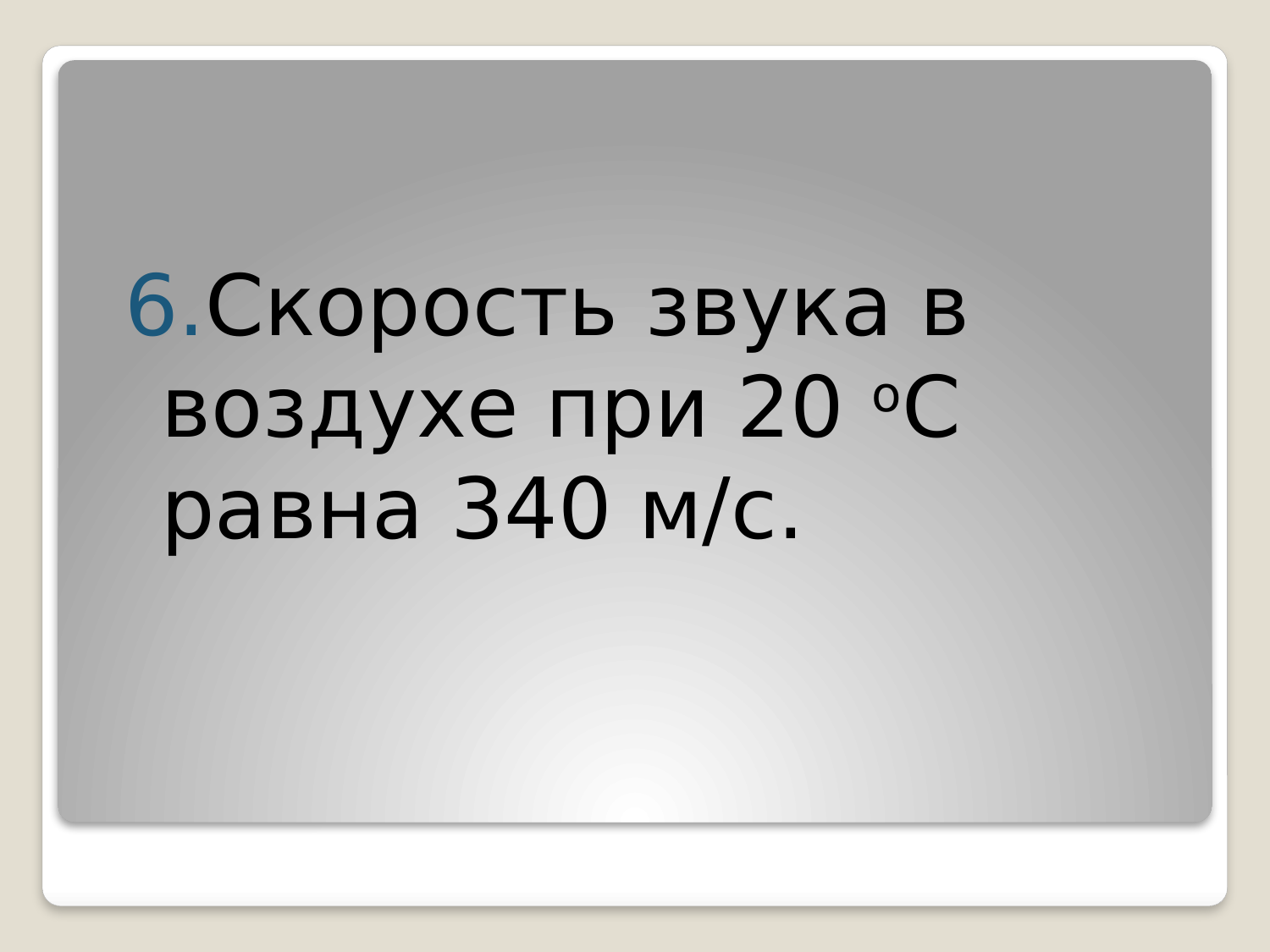

6.Скорость звука в воздухе при 20 оС равна 340 м/с.

#